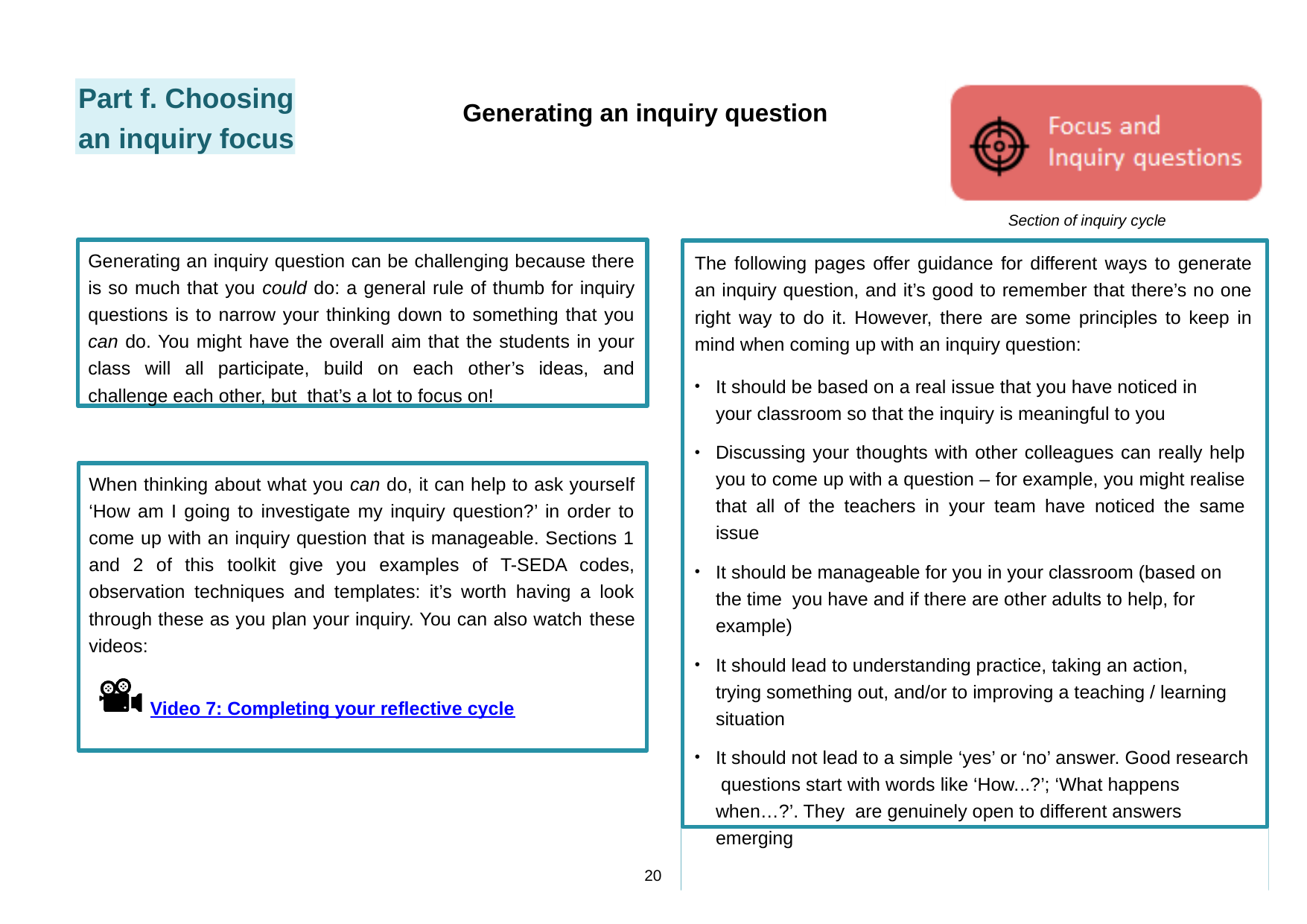

Part f. Choosing
an inquiry focus

Generating an inquiry question
Section of inquiry cycle
The following pages offer guidance for different ways to generate an  inquiry question, and it’s good to remember that there’s no one right way  to do it. However, there are some principles to keep in mind when coming  up with an inquiry question:

· It should be based on a real issue that you have noticed in your classroom  so that the inquiry is meaningful to you.

· Discussing your thoughts with other colleagues can really help you to  come up with a question – for example, you might realise that all of the  teachers in your team have noticed the same issue

· It should be manageable for you in your classroom (based on the time you  have and if there are other adults to help, for example)

· It should lead to understanding practice, taking an action, trying  something out, and/or to improving a teaching/learning situation

· It should not lead to a simple ‘yes’ or ‘no’ answer. Good research  questions start with words like ‘How..’; ‘What happens when…’. They are  genuinely open to different answers emerging.

Generating an inquiry question can be challenging because there is so much that you could do: a general rule of thumb for inquiry questions is to narrow your thinking down to something that you can do. You might have the overall aim that the students in your class will all participate, build on each other’s ideas, and challenge each other, but  that’s a lot to focus on!

The following pages offer guidance for different ways to generate an inquiry question, and it’s good to remember that there’s no one right way to do it. However, there are some principles to keep in mind when coming up with an inquiry question:
It should be based on a real issue that you have noticed in your classroom so that the inquiry is meaningful to you
Discussing your thoughts with other colleagues can really help you to come up with a question – for example, you might realise that all of the teachers in your team have noticed the same issue
It should be manageable for you in your classroom (based on the time  you have and if there are other adults to help, for example)
It should lead to understanding practice, taking an action, trying something out, and/or to improving a teaching / learning situation
It should not lead to a simple ‘yes’ or ‘no’ answer. Good research  questions start with words like ‘How...?’; ‘What happens when…?’. They  are genuinely open to different answers emerging
When thinking about what you can do, it can help to ask yourself ‘How am I going to investigate my inquiry question?’ in order to come up with an inquiry question that is manageable. Sections 1 and 2 of this toolkit give you examples of T-SEDA codes, observation techniques and templates: it’s worth having a look through these as you plan your inquiry. You can also watch these videos:

Video 7: Completing your reflective cycle

20